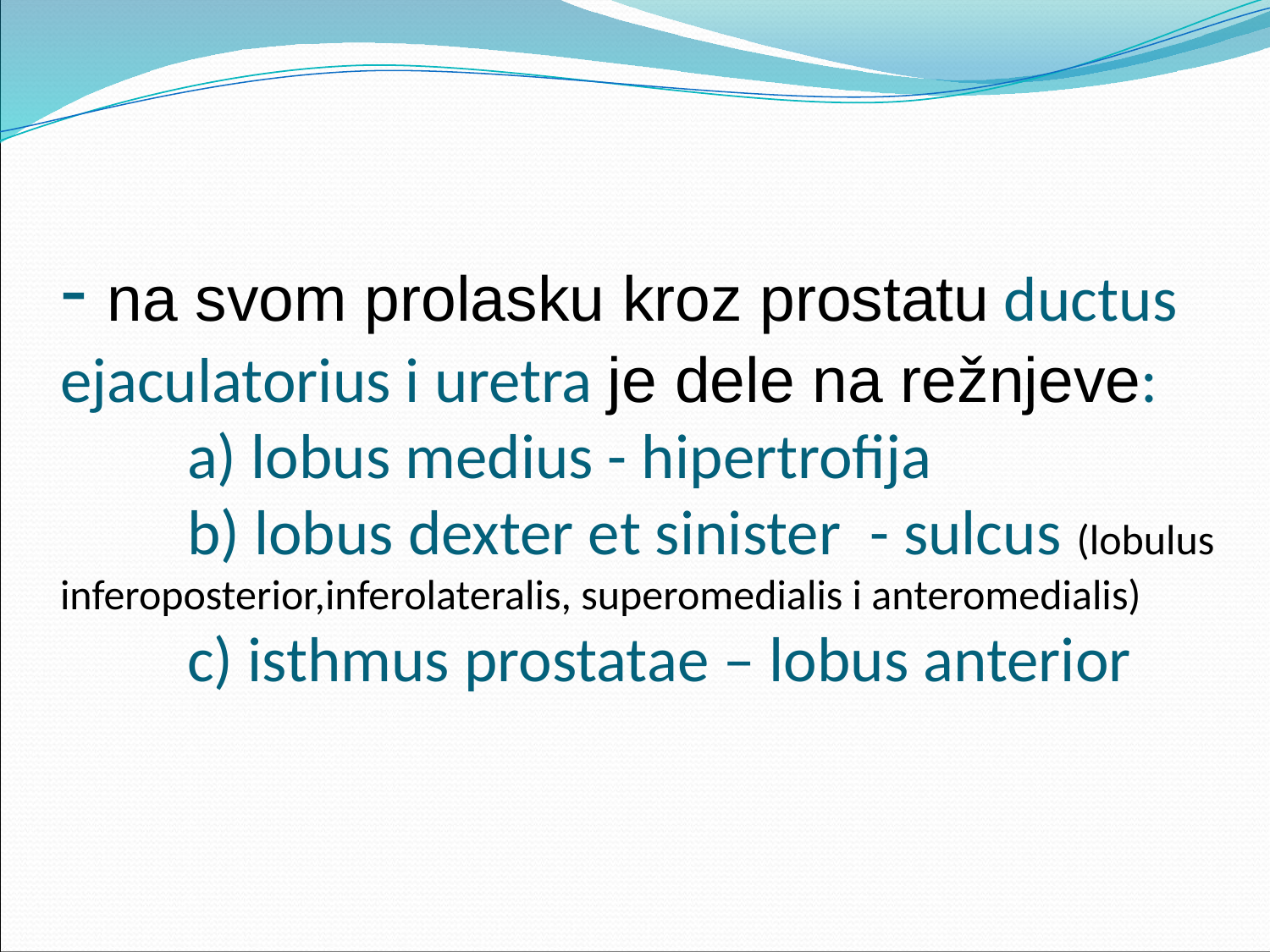

# - na svom prolasku kroz prostatu ductus ejaculatorius i uretra je dele na režnjeve: a) lobus medius - hipertrofija b) lobus dexter et sinister  - sulcus (lobulus inferoposterior,inferolateralis, superomedialis i anteromedialis) c) isthmus prostatae – lobus anterior